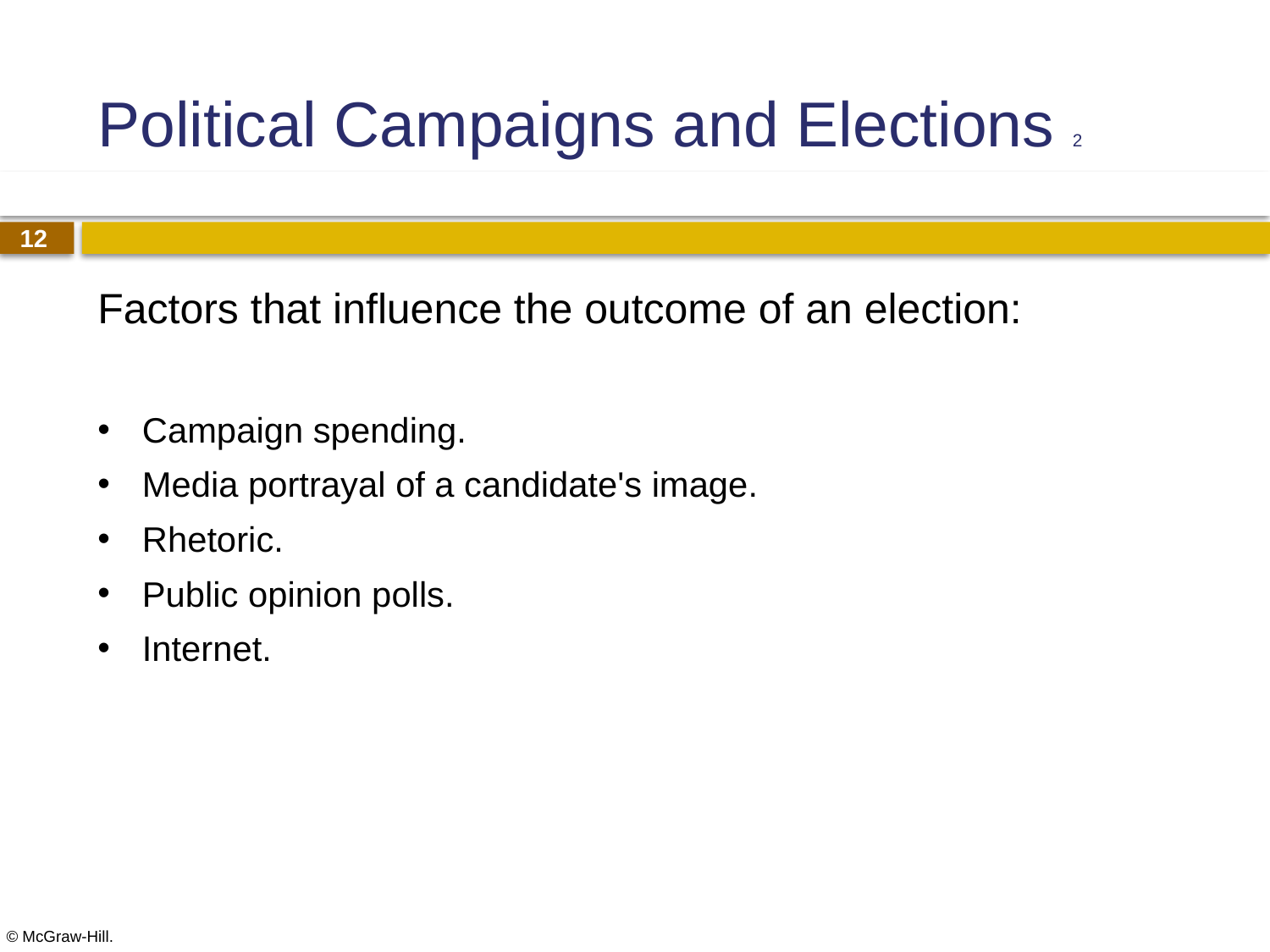

# Political Campaigns and Elections 2
Factors that influence the outcome of an election:

Campaign spending.
Media portrayal of a candidate's image.
Rhetoric.
Public opinion polls.
Internet.